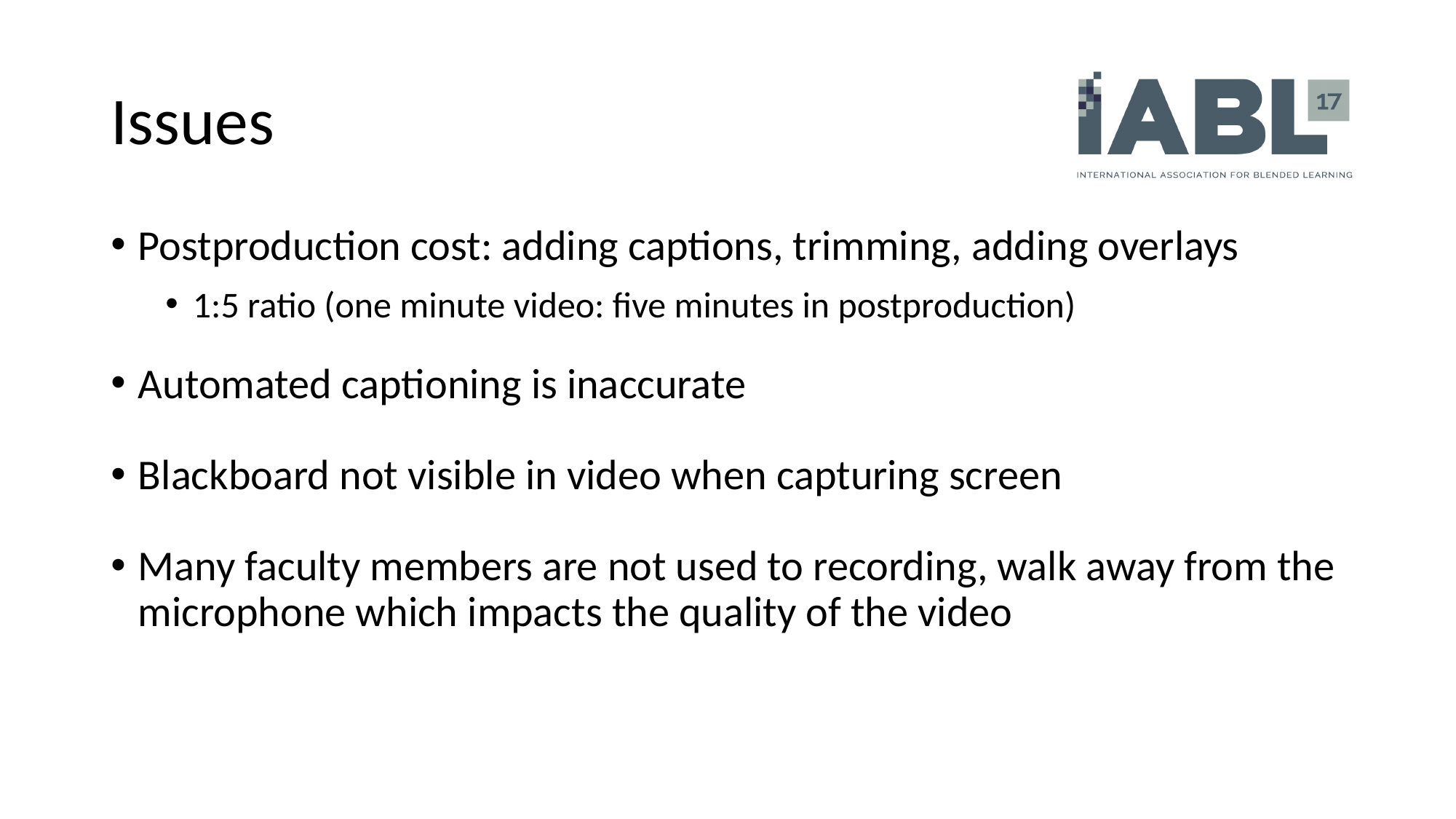

# Issues
Postproduction cost: adding captions, trimming, adding overlays
1:5 ratio (one minute video: five minutes in postproduction)
Automated captioning is inaccurate
Blackboard not visible in video when capturing screen
Many faculty members are not used to recording, walk away from the microphone which impacts the quality of the video